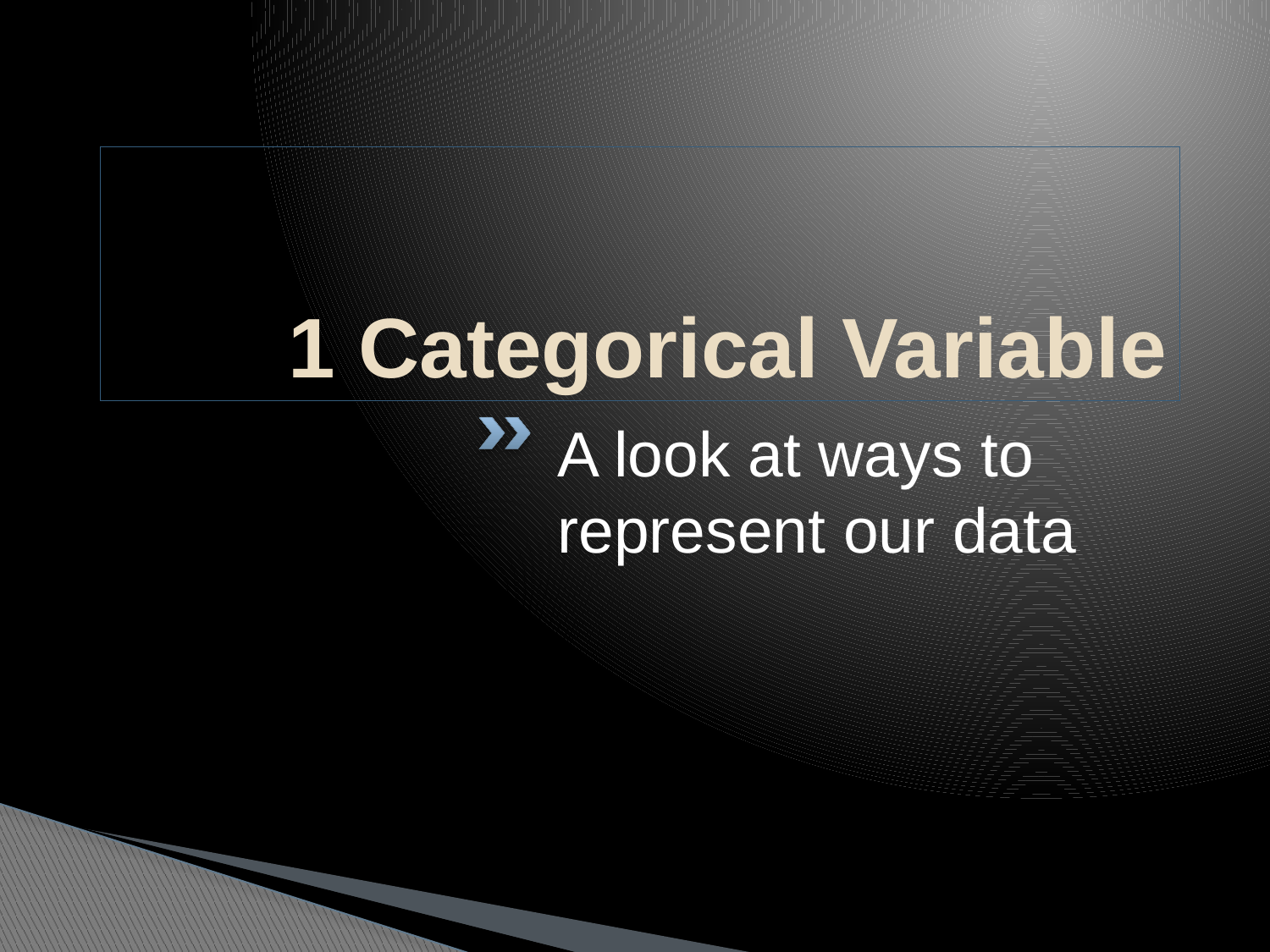

# 1 Categorical Variable
A look at ways to represent our data